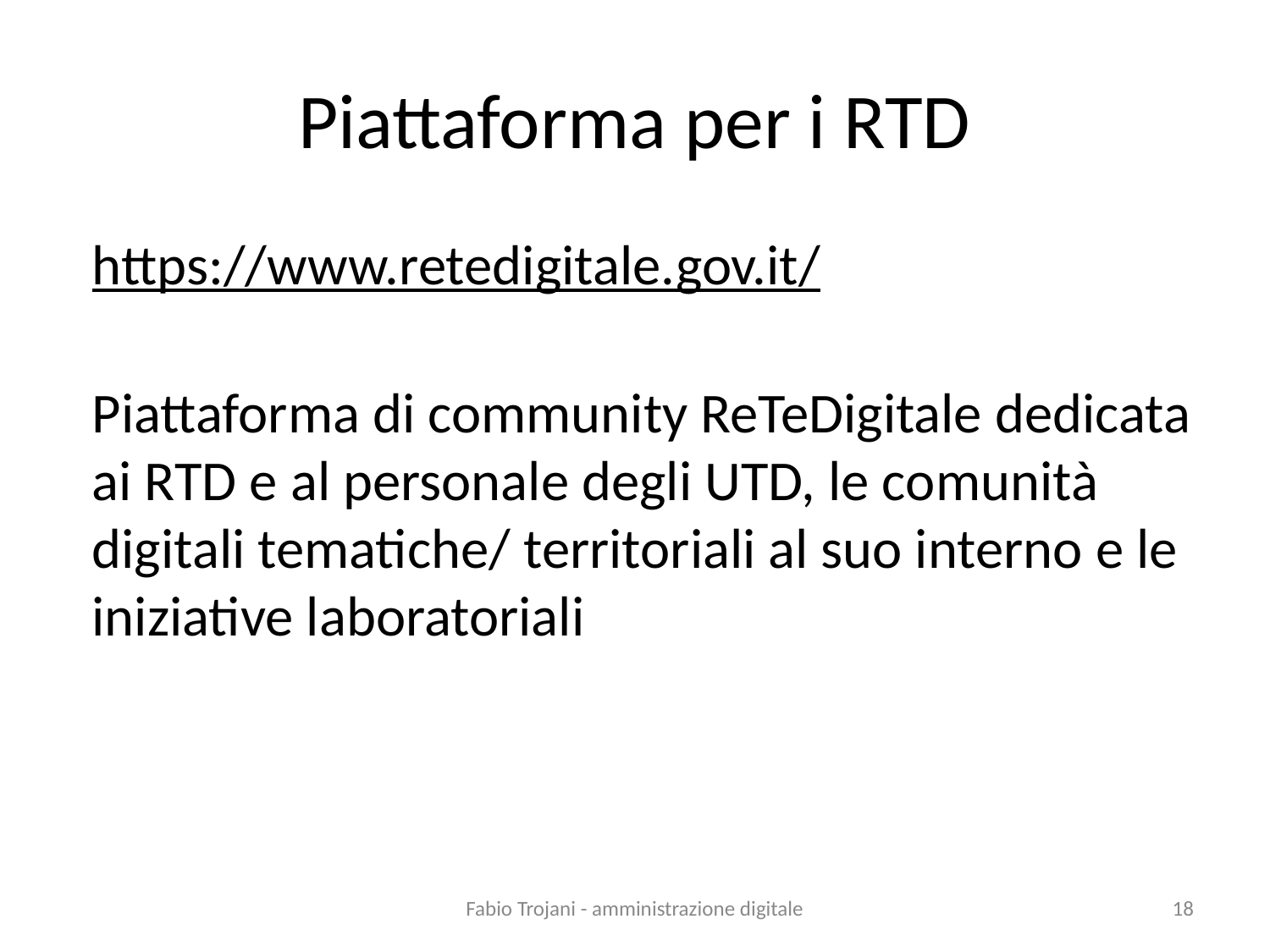

# Piattaforma per i RTD
https://www.retedigitale.gov.it/

Piattaforma di community ReTeDigitale dedicata ai RTD e al personale degli UTD, le comunità digitali tematiche/ territoriali al suo interno e le iniziative laboratoriali
Fabio Trojani - amministrazione digitale
18